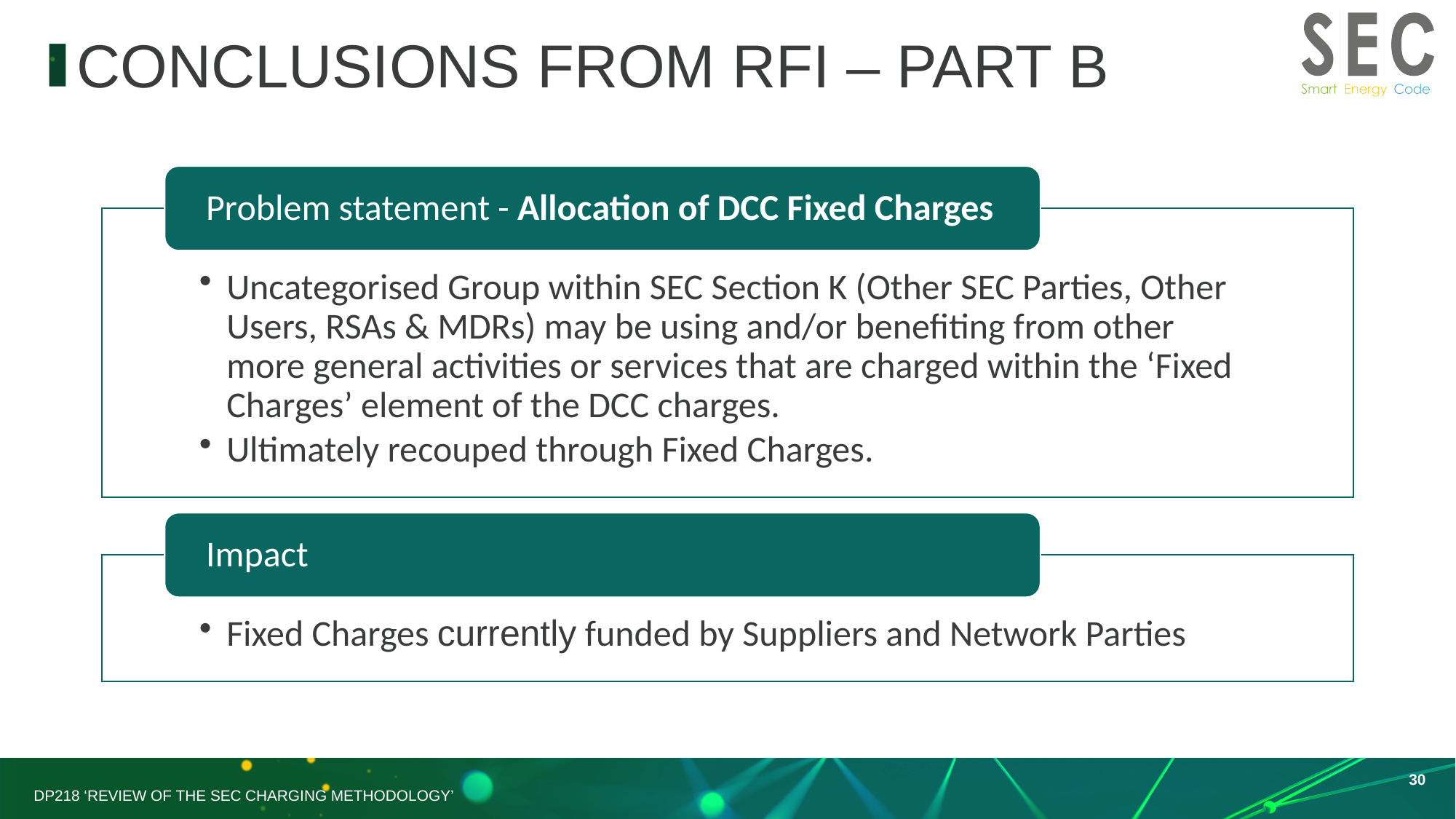

# Conclusions from RFI – Part B
Uncategorised Group within SEC Section K (Other SEC Parties, Other Users, RSAs & MDRs) may be using and/or benefiting from other more general activities or services that are charged within the ‘Fixed Charges’ element of the DCC charges.
Ultimately recouped through Fixed Charges.
Problem statement - Allocation of DCC Fixed Charges
Fixed Charges currently funded by Suppliers and Network Parties
Impact
30
DP218 ‘Review of the SEC Charging Methodology’